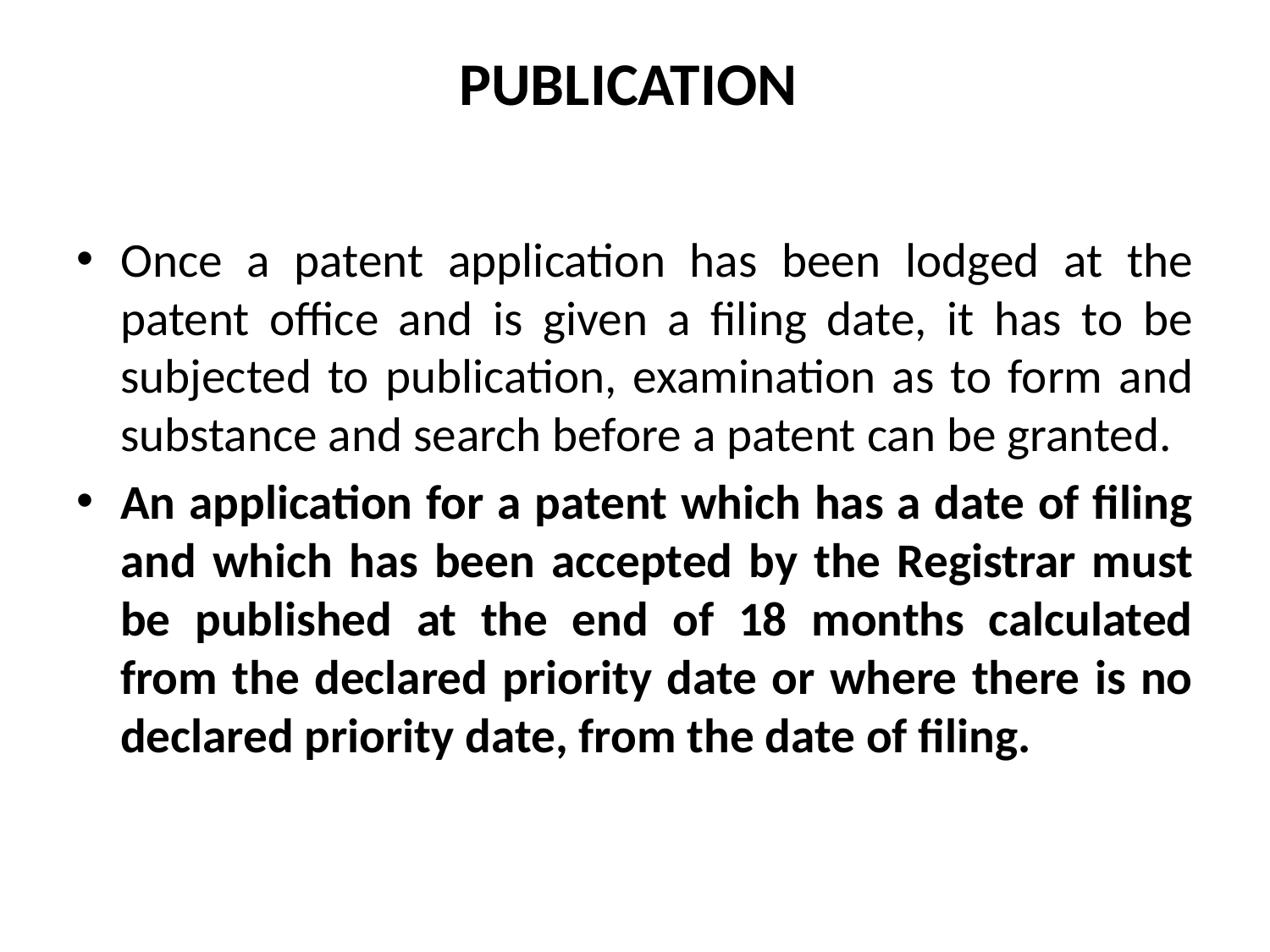

# PUBLICATION
Once a patent application has been lodged at the patent office and is given a filing date, it has to be subjected to publication, examination as to form and substance and search before a patent can be granted.
An application for a patent which has a date of filing and which has been accepted by the Registrar must be published at the end of 18 months calculated from the declared priority date or where there is no declared priority date, from the date of filing.